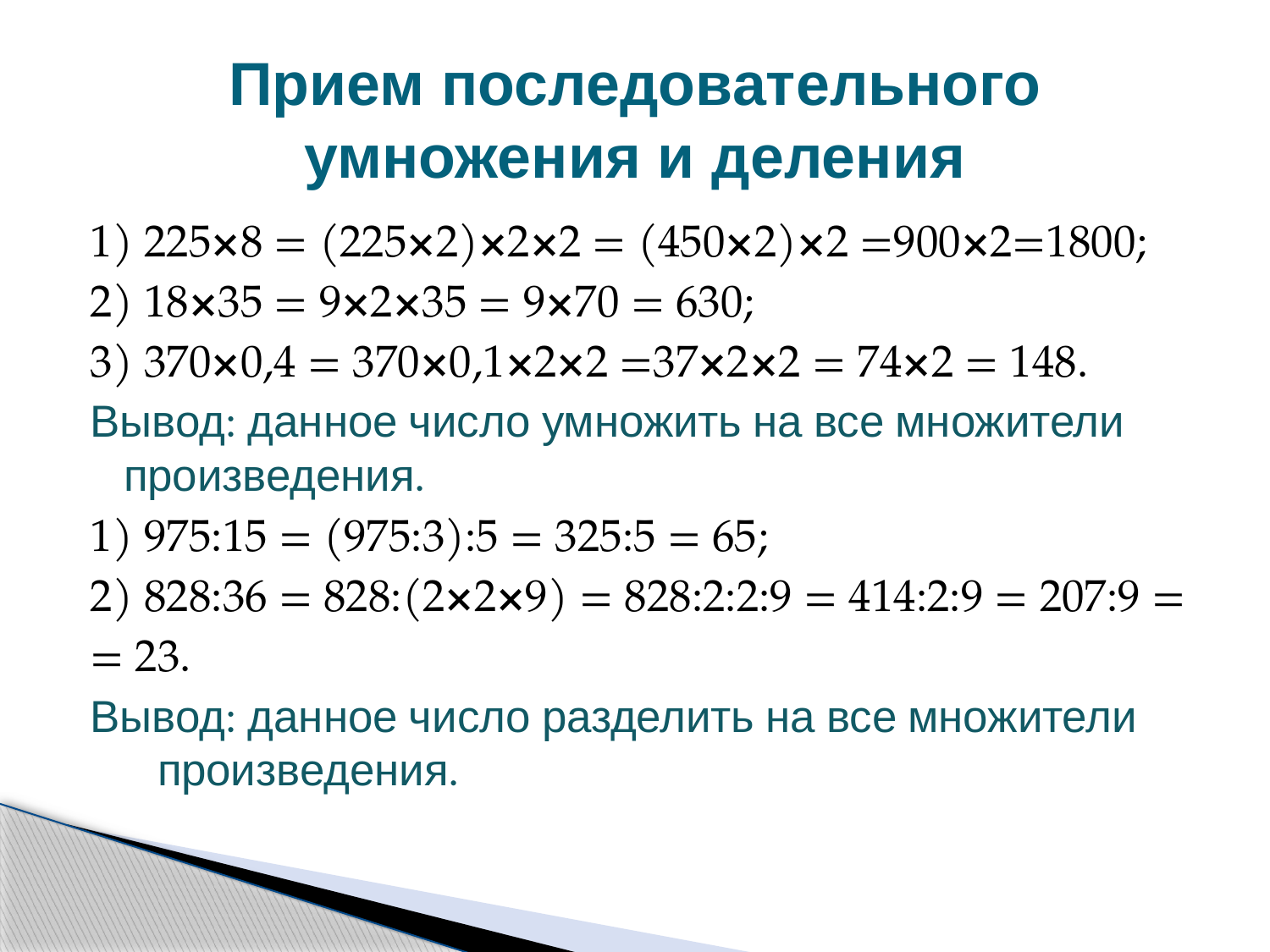

# Прием последовательного умножения и деления
1) 225×8 = (225×2)×2×2 = (450×2)×2 =900×2=1800;
2) 18×35 = 9×2×35 = 9×70 = 630;
3) 370×0,4 = 370×0,1×2×2 =37×2×2 = 74×2 = 148.
Вывод: данное число умножить на все множители произведения.
1) 975:15 = (975:3):5 = 325:5 = 65;
2) 828:36 = 828:(2×2×9) = 828:2:2:9 = 414:2:9 = 207:9 =
= 23.
Вывод: данное число разделить на все множители произведения.